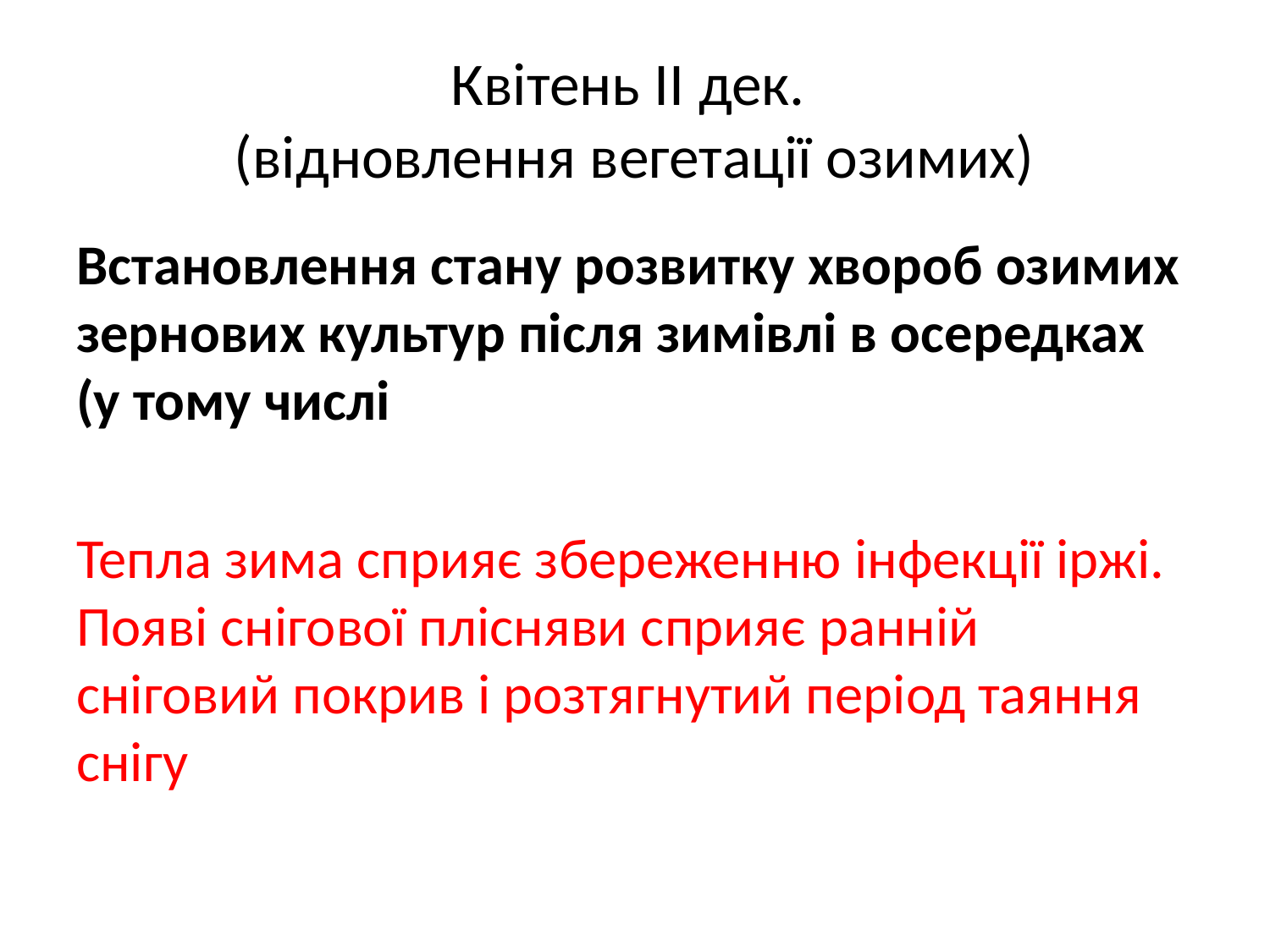

# Квітень II дек. (відновлення вегетації озимих)
Встановлення стану розвитку хвороб озимих зернових культур після зимівлі в осередках (у тому числі

Тепла зима сприяє збереженню інфекції іржі. Появі снігової плісняви сприяє ранній сніговий покрив і розтягнутий період таяння снігу